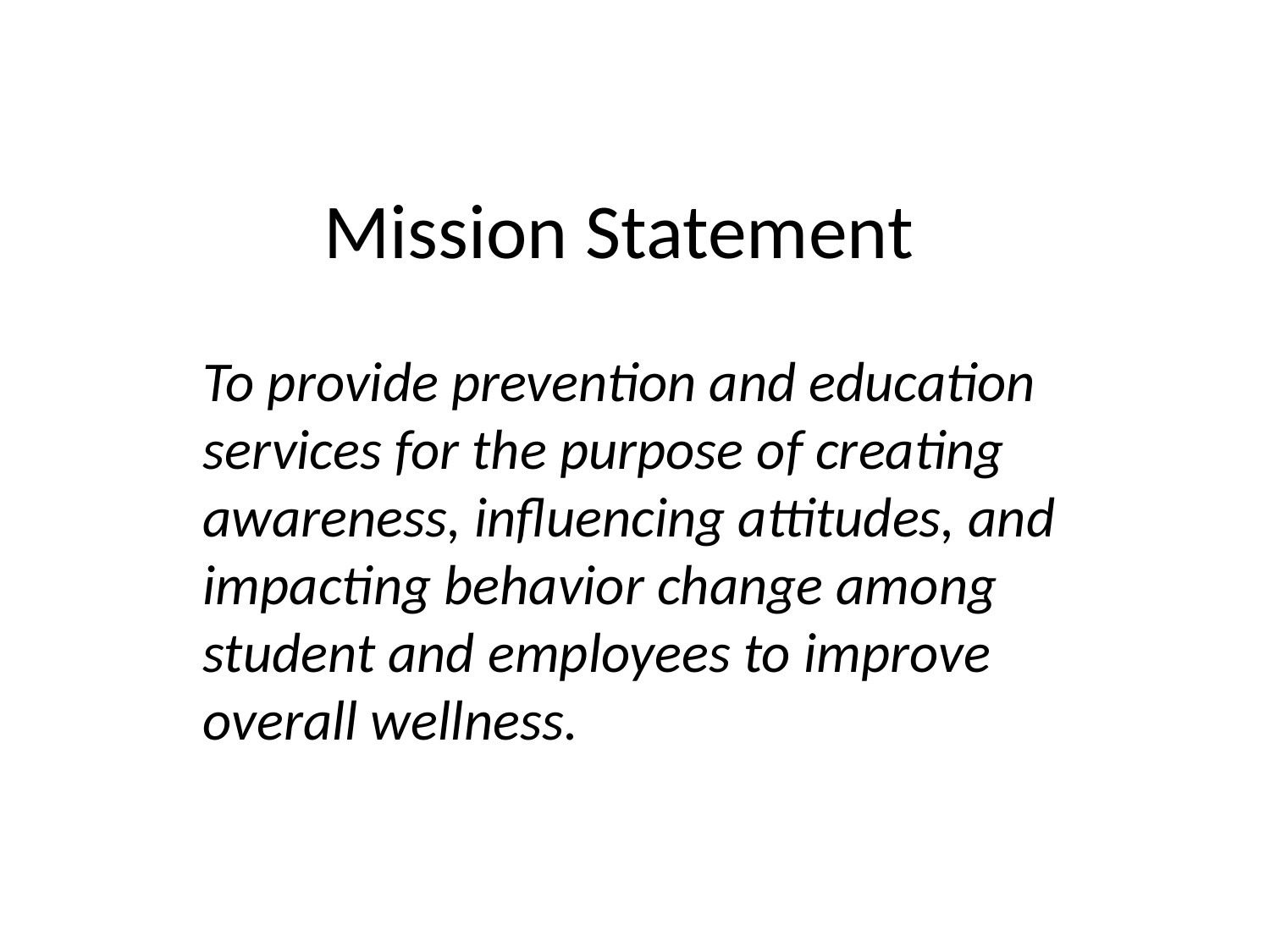

# Mission Statement
To provide prevention and education services for the purpose of creating awareness, influencing attitudes, and impacting behavior change among student and employees to improve overall wellness.